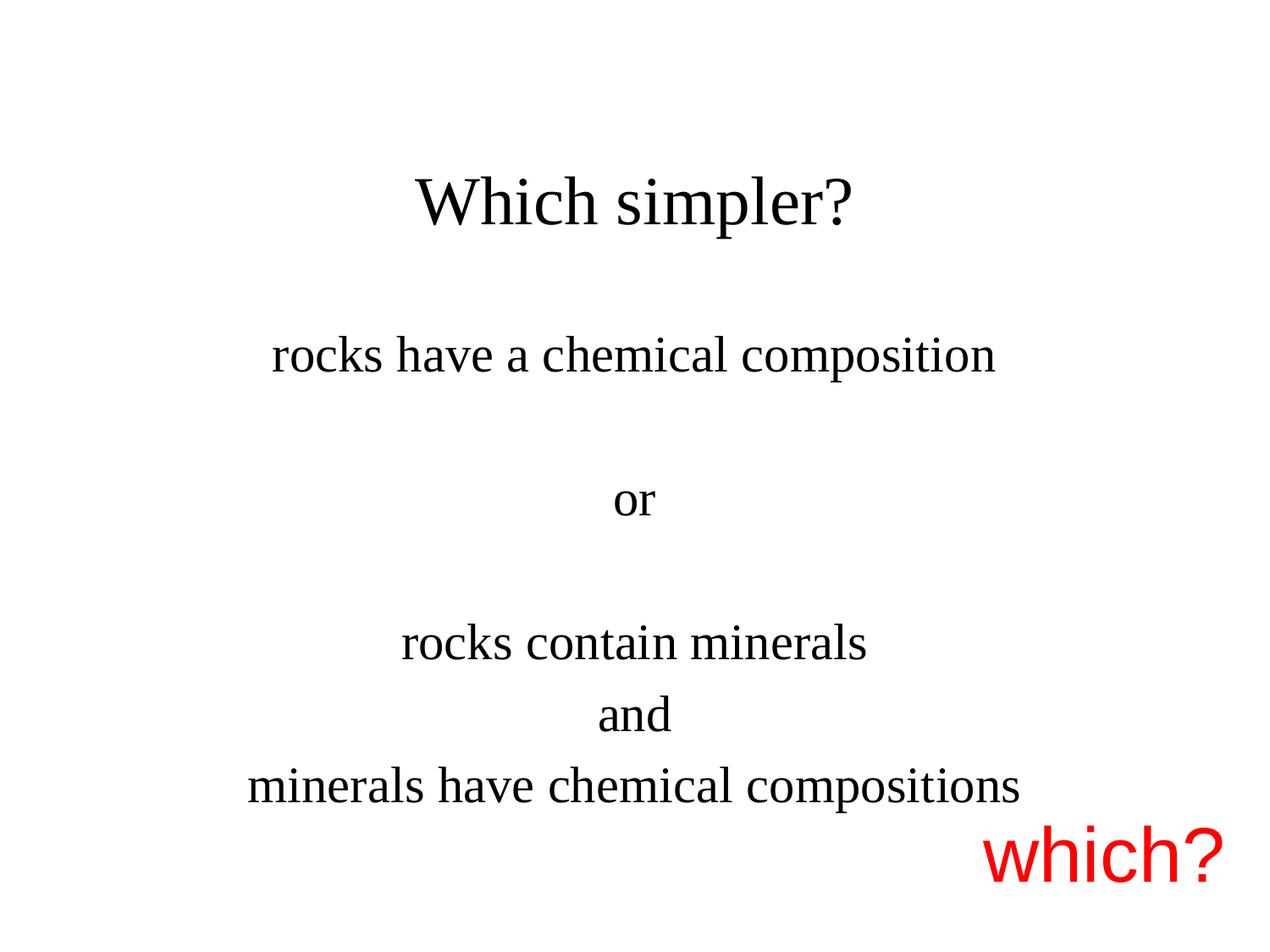

Which simpler?

rocks have a chemical composition

or

rocks contain minerals
and
minerals have chemical compositions

which?